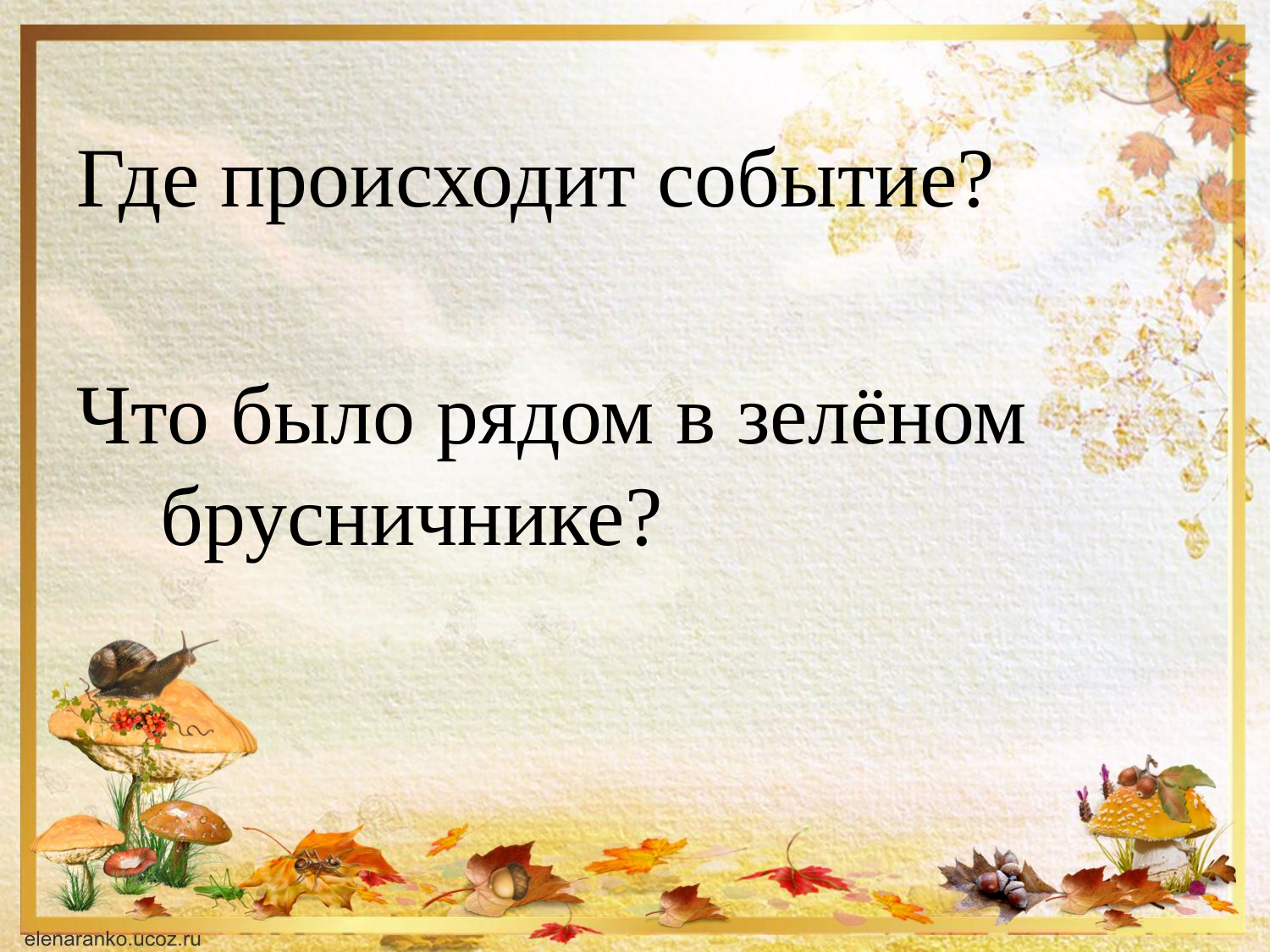

#
Где происходит событие?

Что было рядом в зелёном            брусничнике?